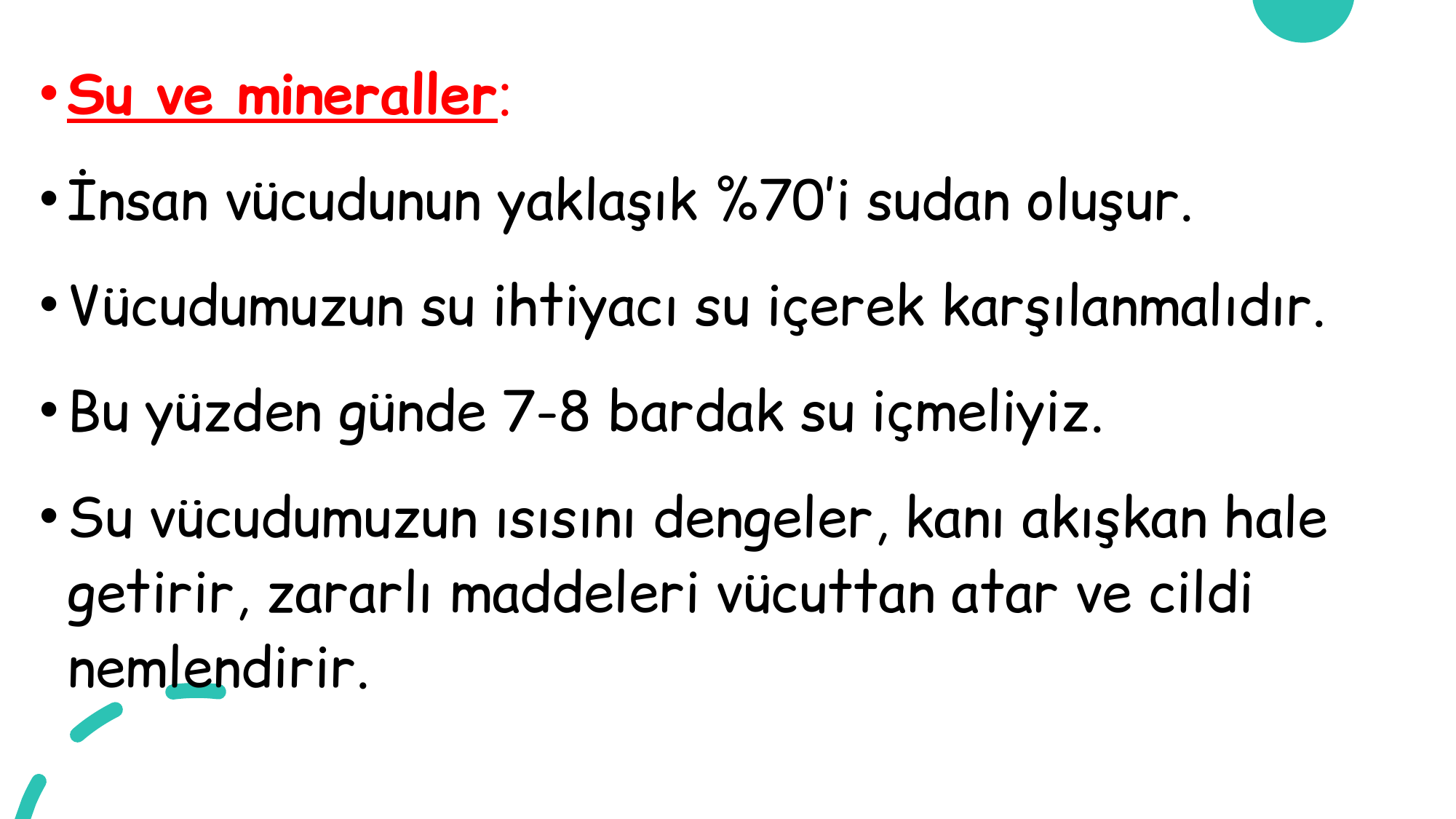

Su ve mineraller:
İnsan vücudunun yaklaşık %70’i sudan oluşur.
Vücudumuzun su ihtiyacı su içerek karşılanmalıdır.
Bu yüzden günde 7-8 bardak su içmeliyiz.
Su vücudumuzun ısısını dengeler, kanı akışkan hale getirir, zararlı maddeleri vücuttan atar ve cildi nemlendirir.